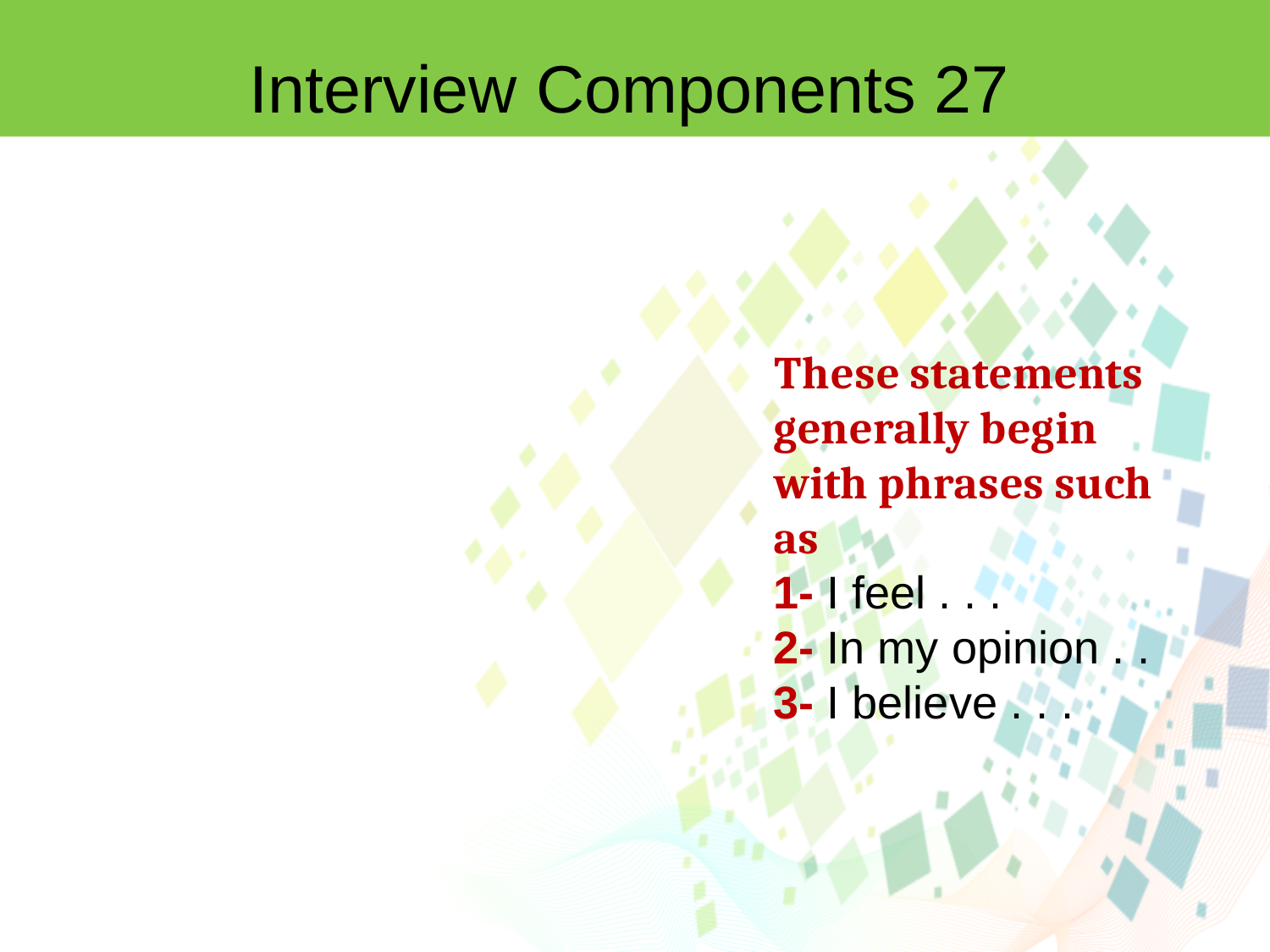

Interview Components 27
These statements generally begin with phrases such as
1- I feel . . .
2- In my opinion . .
3- I believe . . .